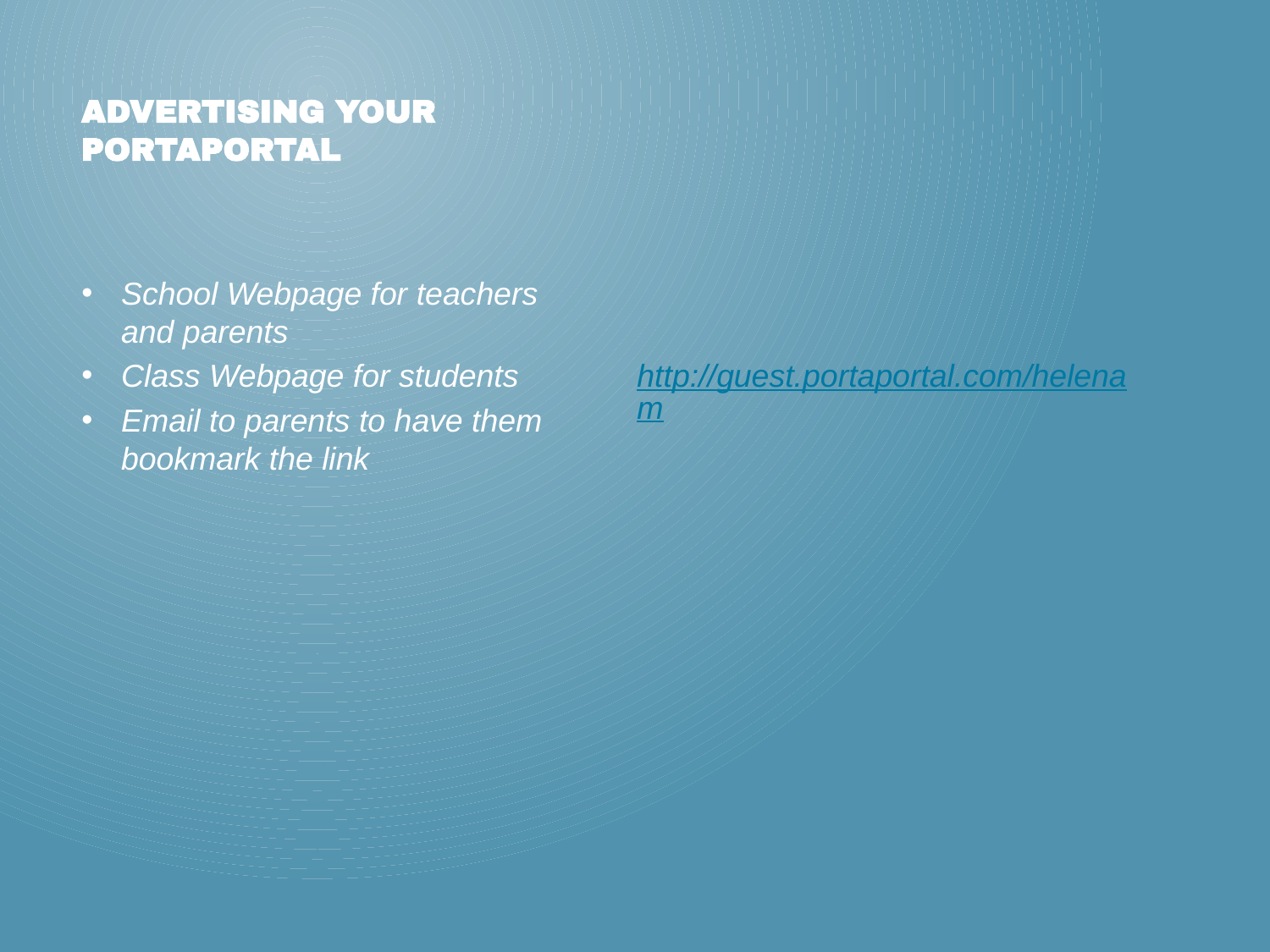

# Advertising your portaportal
School Webpage for teachers and parents
Class Webpage for students
Email to parents to have them bookmark the link
http://guest.portaportal.com/helenam